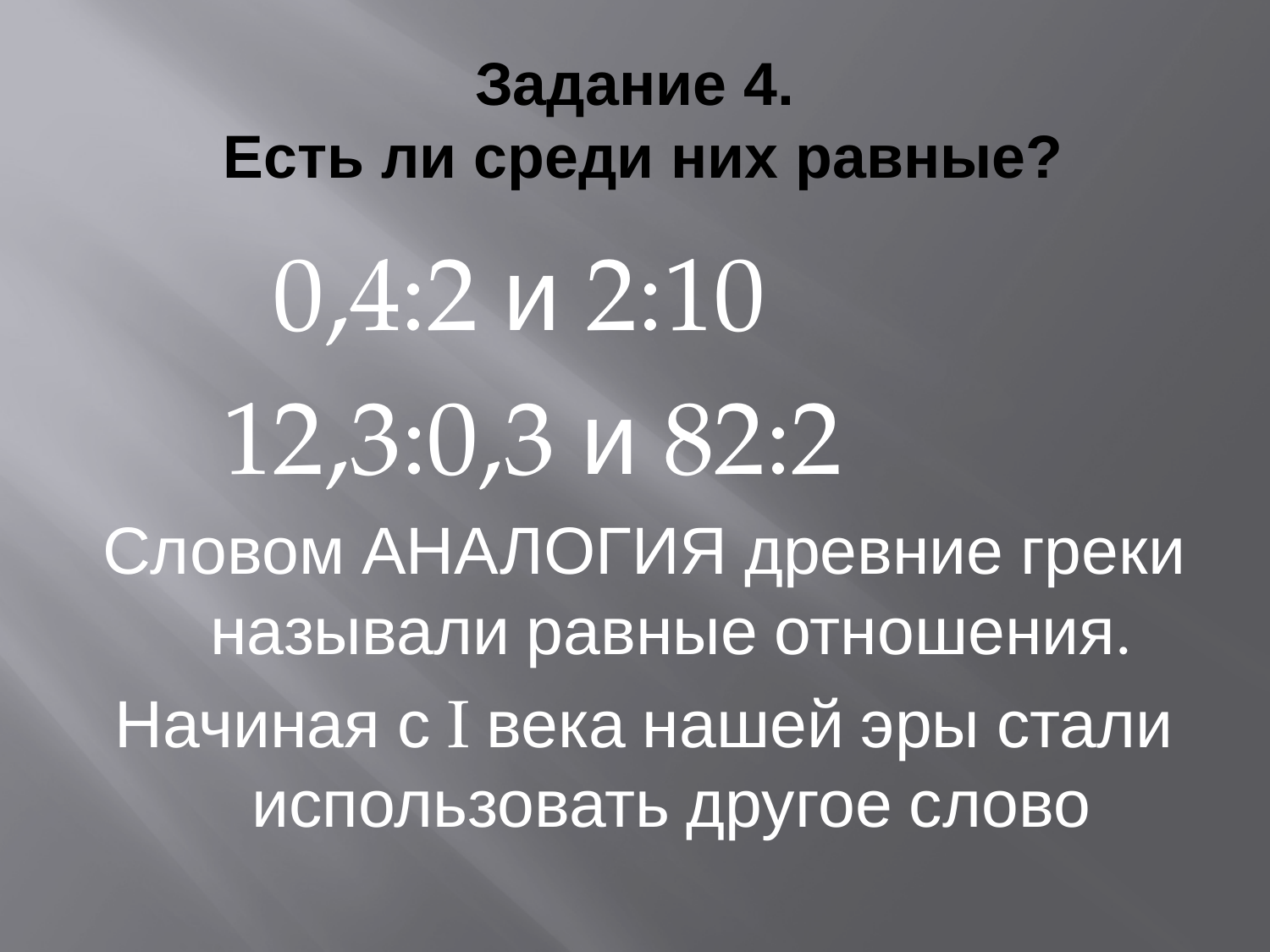

# Задание 4. Есть ли среди них равные?
       0,4:2 и 2:10
     12,3:0,3 и 82:2
Словом АНАЛОГИЯ древние греки называли равные отношения.
Начиная с I века нашей эры стали использовать другое слово